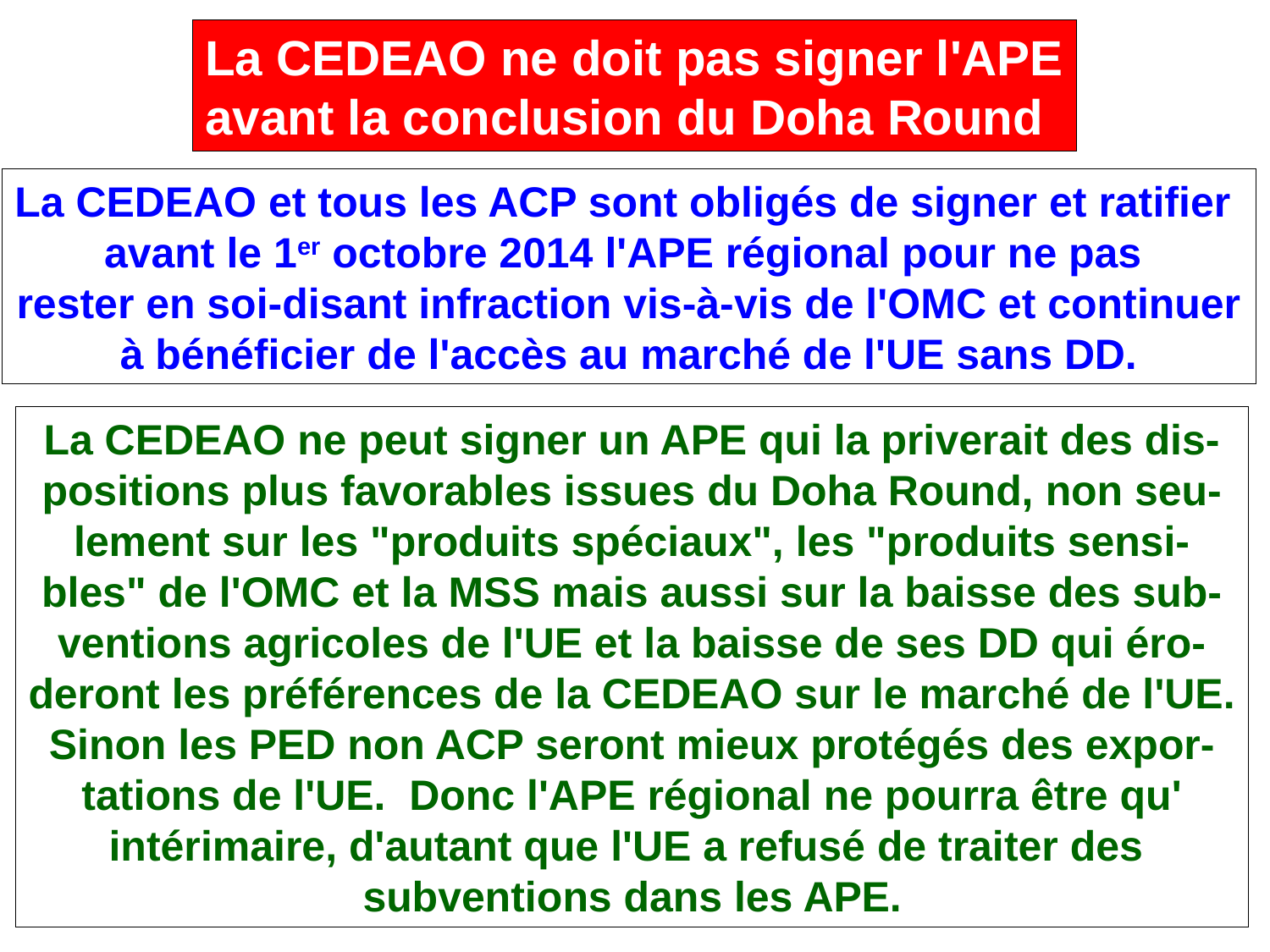

La CEDEAO ne doit pas signer l'APE
avant la conclusion du Doha Round
La CEDEAO et tous les ACP sont obligés de signer et ratifier
avant le 1er octobre 2014 l'APE régional pour ne pas
rester en soi-disant infraction vis-à-vis de l'OMC et continuer
à bénéficier de l'accès au marché de l'UE sans DD.
La CEDEAO ne peut signer un APE qui la priverait des dis-
positions plus favorables issues du Doha Round, non seu-
lement sur les "produits spéciaux", les "produits sensi-
bles" de l'OMC et la MSS mais aussi sur la baisse des sub-
ventions agricoles de l'UE et la baisse de ses DD qui éro-
deront les préférences de la CEDEAO sur le marché de l'UE.
Sinon les PED non ACP seront mieux protégés des expor-
tations de l'UE.  Donc l'APE régional ne pourra être qu'
intérimaire, d'autant que l'UE a refusé de traiter des
subventions dans les APE.